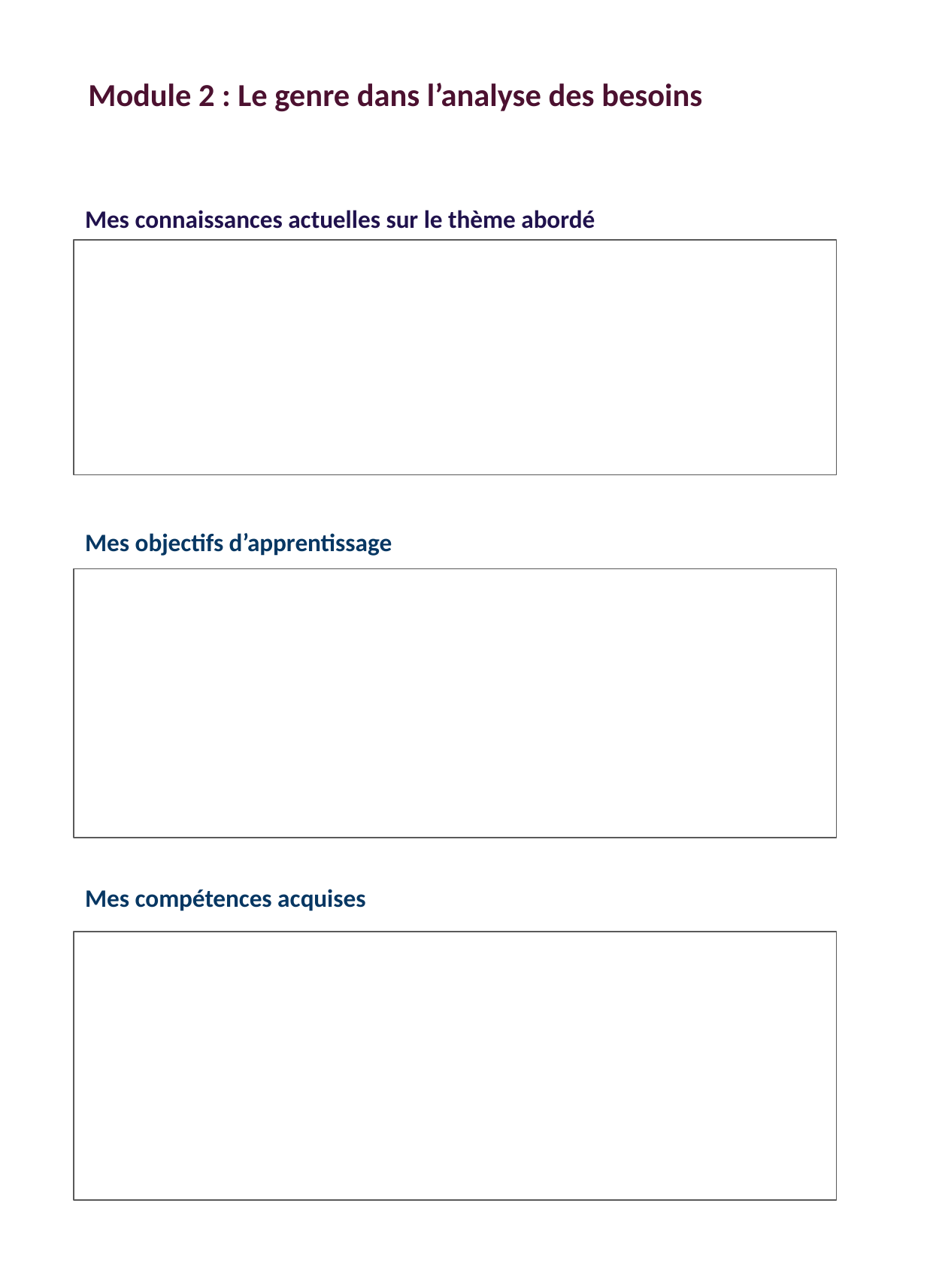

# Module 2 : Le genre dans l’analyse des besoins
Mes connaissances actuelles sur le thème abordé

Mes objectifs d’apprentissage

Mes compétences acquises